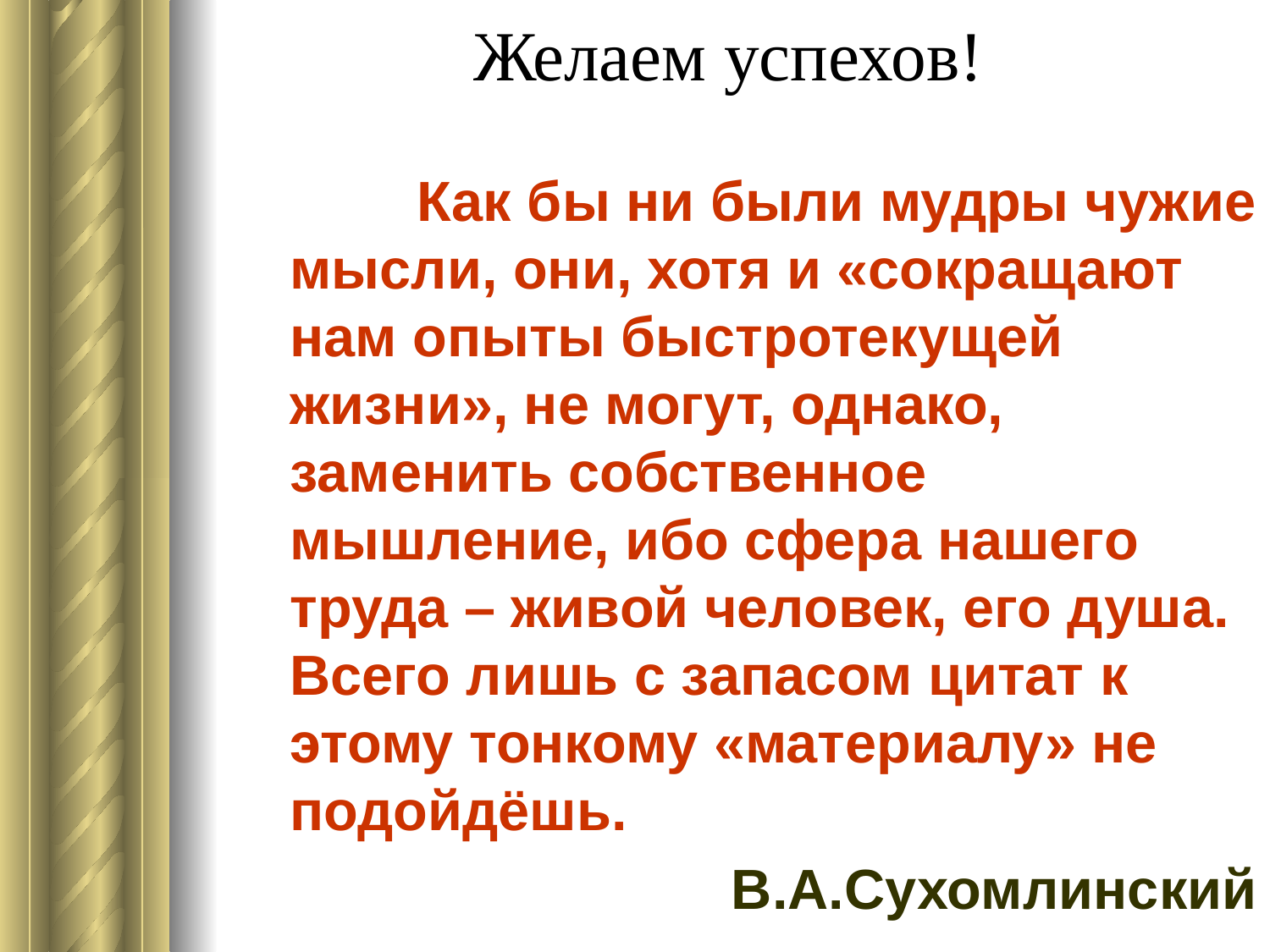

# Желаем успехов!
		Как бы ни были мудры чужие мысли, они, хотя и «сокращают нам опыты быстротекущей жизни», не могут, однако, заменить собственное мышление, ибо сфера нашего труда – живой человек, его душа. Всего лишь с запасом цитат к этому тонкому «материалу» не подойдёшь.
В.А.Сухомлинский